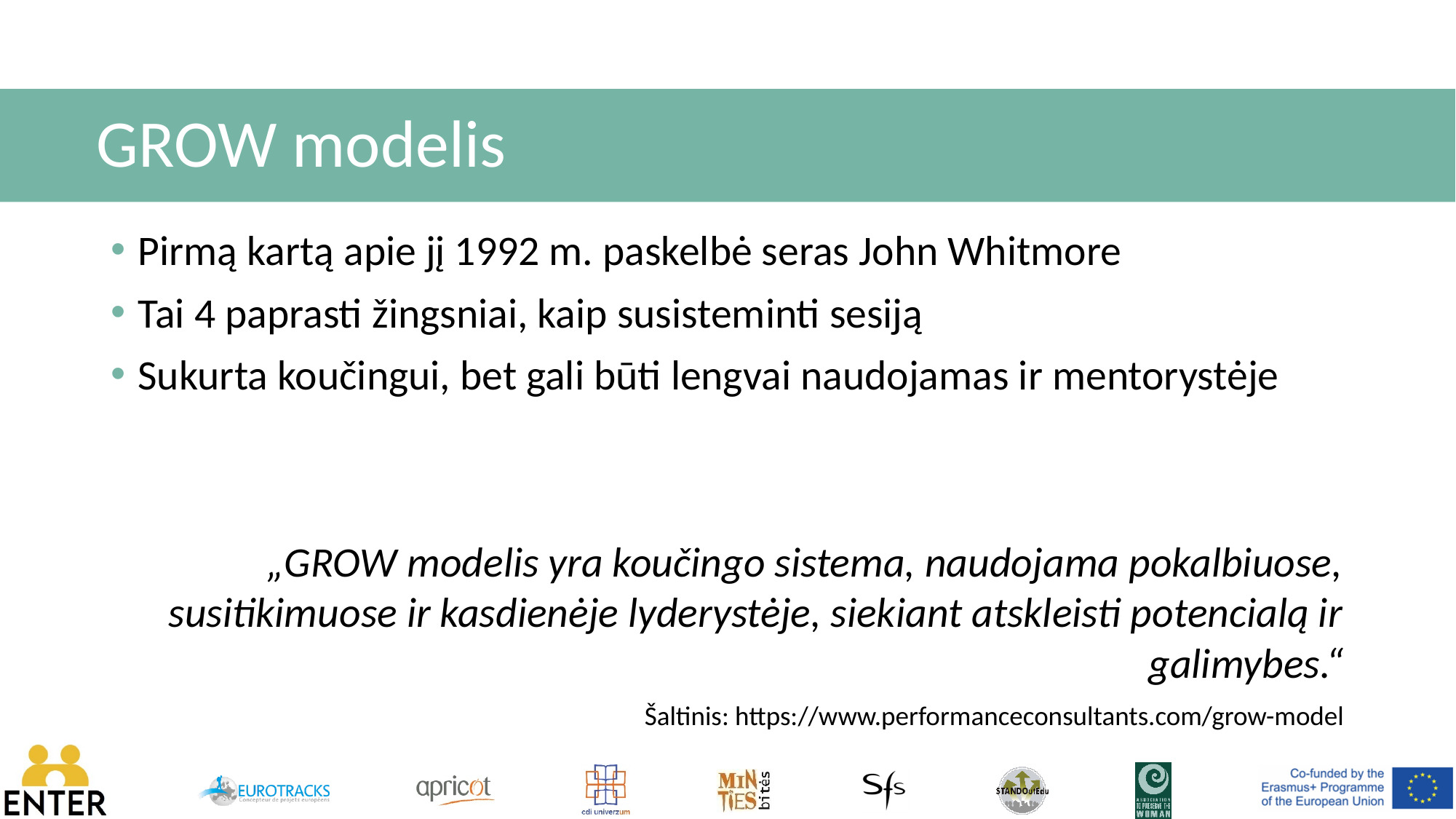

# GROW modelis
Pirmą kartą apie jį 1992 m. paskelbė seras John Whitmore
Tai 4 paprasti žingsniai, kaip susisteminti sesiją
Sukurta koučingui, bet gali būti lengvai naudojamas ir mentorystėje

„GROW modelis yra koučingo sistema, naudojama pokalbiuose, susitikimuose ir kasdienėje lyderystėje, siekiant atskleisti potencialą ir galimybes.“
Šaltinis: https://www.performanceconsultants.com/grow-model